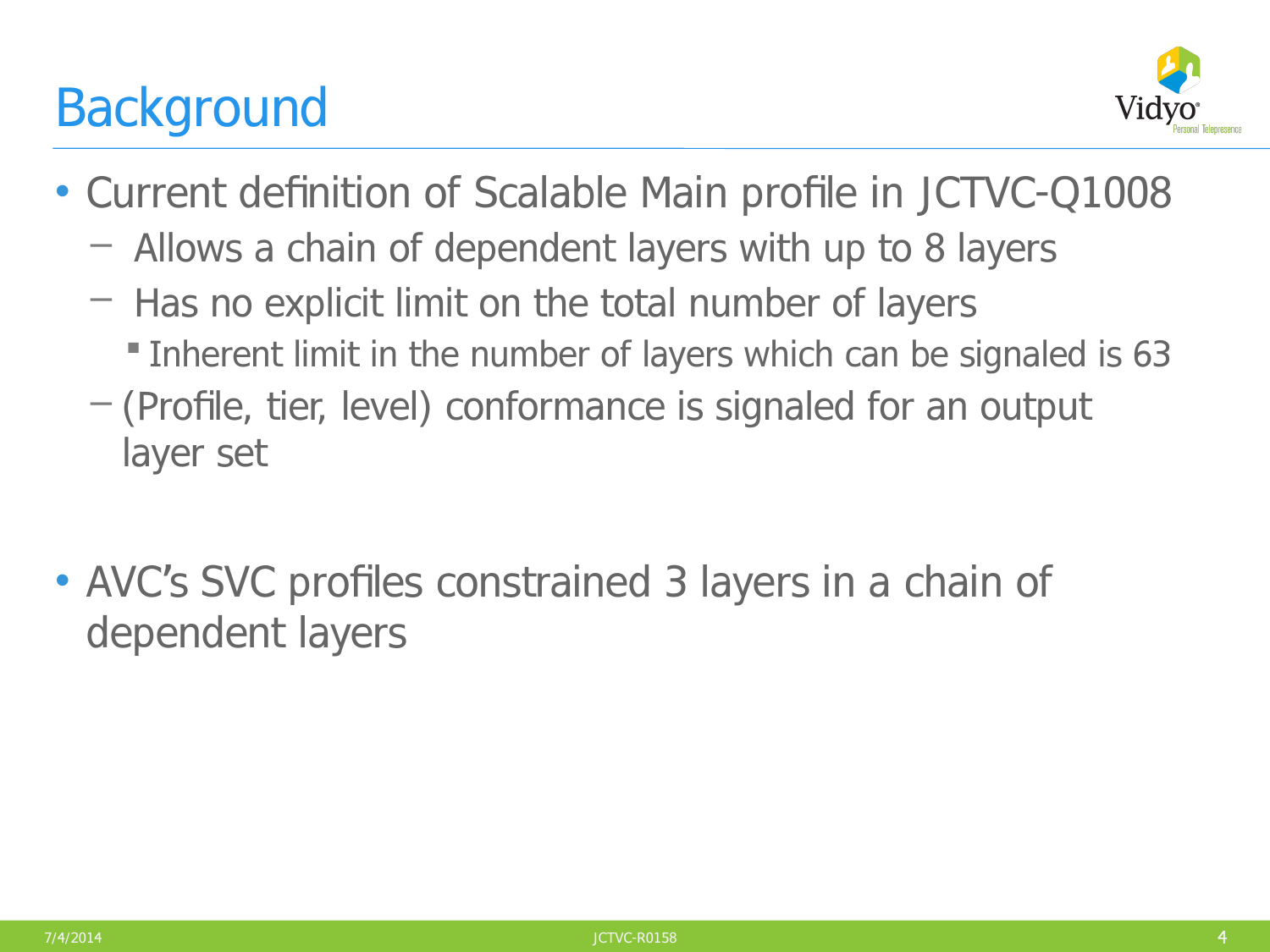

# Background
Current definition of Scalable Main profile in JCTVC-Q1008
 Allows a chain of dependent layers with up to 8 layers
 Has no explicit limit on the total number of layers
Inherent limit in the number of layers which can be signaled is 63
(Profile, tier, level) conformance is signaled for an output layer set

AVC’s SVC profiles constrained 3 layers in a chain of dependent layers